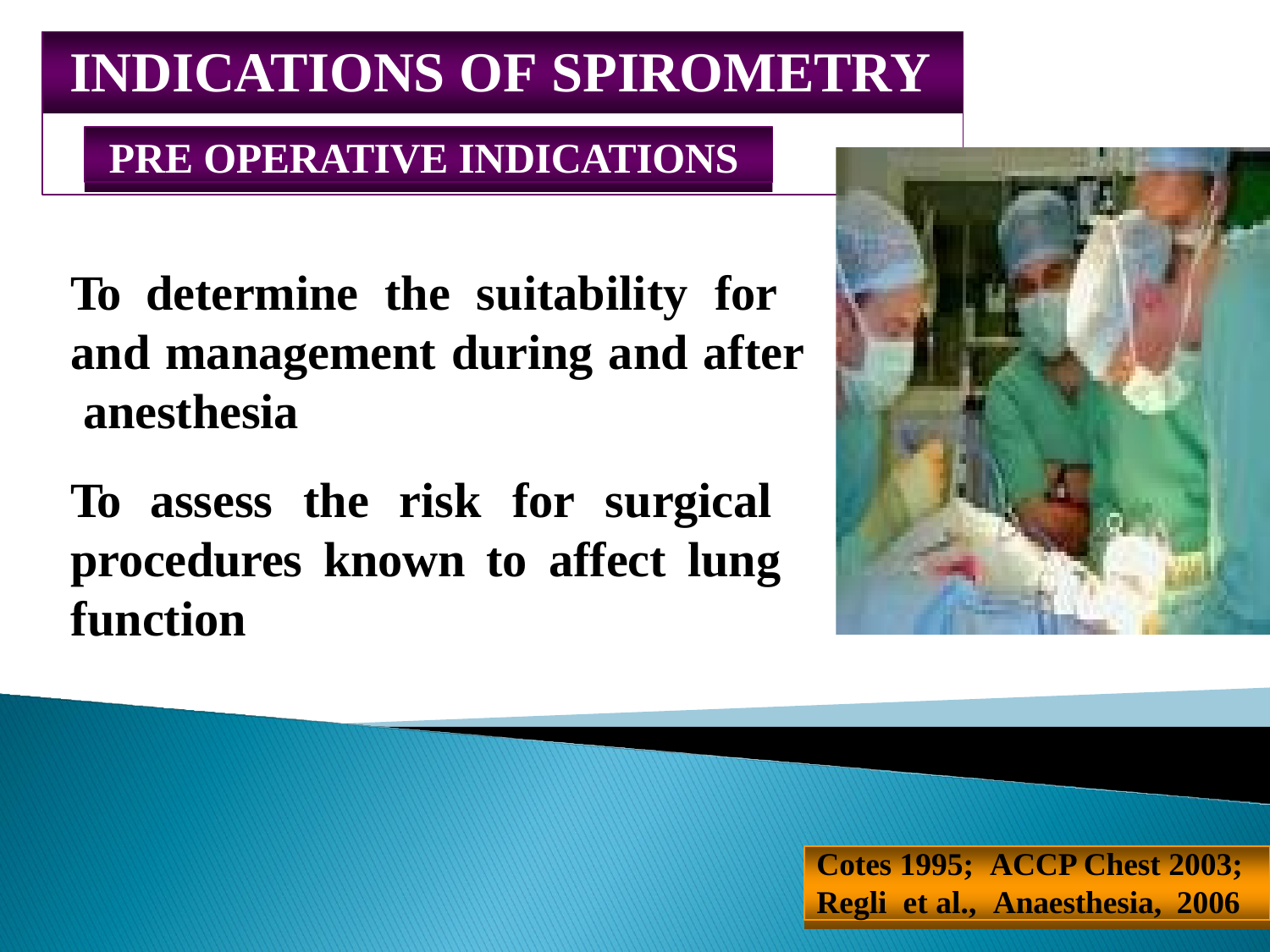

# INDICATIONS OF SPIROMETRY

PRE OPERATIVE INDICATIONS

To determine the suitability for  and management during and after  anesthesia
To assess the risk for surgical  procedures known to affect lung  function

Cotes 1995;  ACCP Chest 2003;
Regli  et al.,  Anaesthesia, 2006